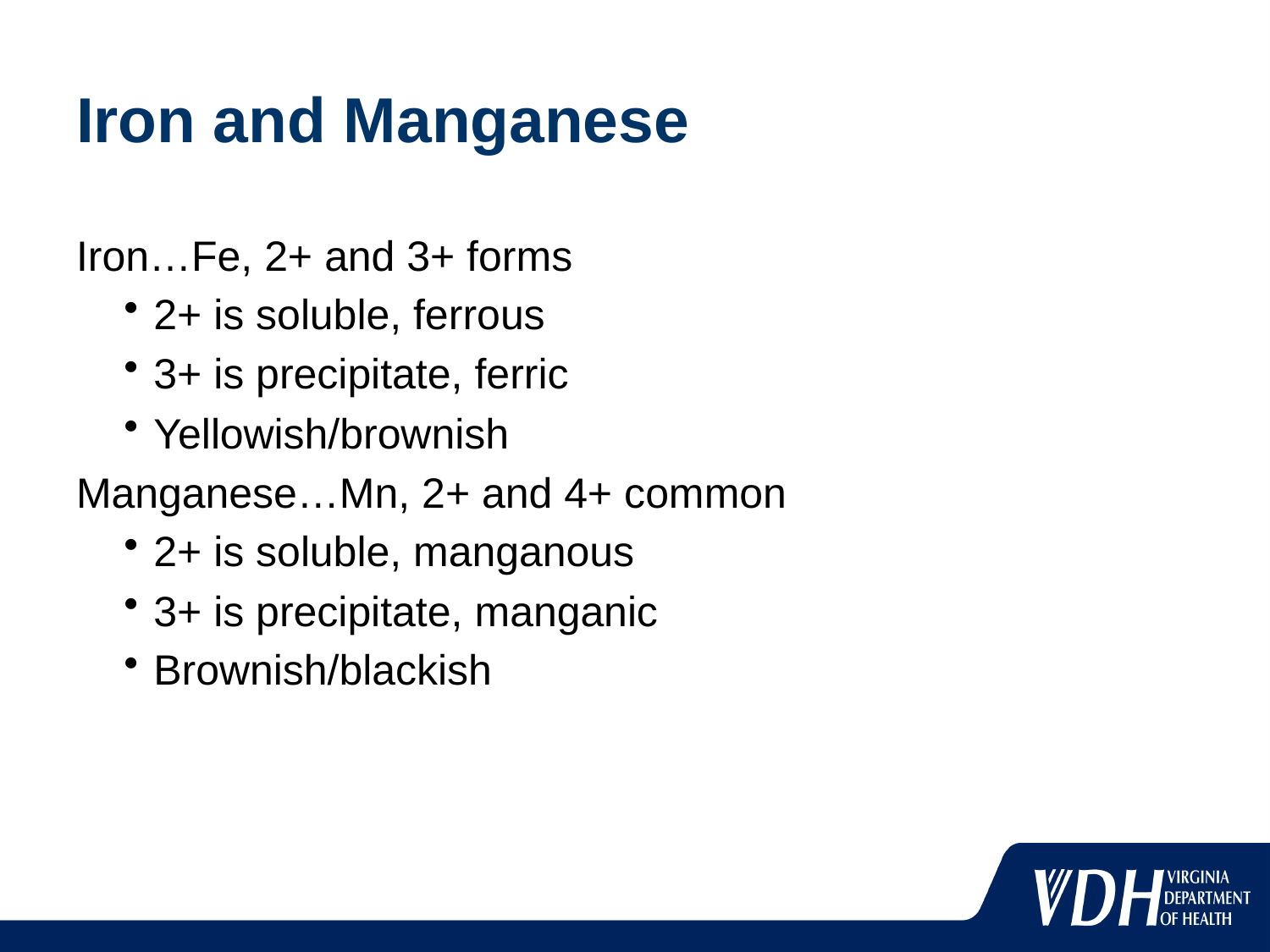

# Iron and Manganese
Iron…Fe, 2+ and 3+ forms
2+ is soluble, ferrous
3+ is precipitate, ferric
Yellowish/brownish
Manganese…Mn, 2+ and 4+ common
2+ is soluble, manganous
3+ is precipitate, manganic
Brownish/blackish